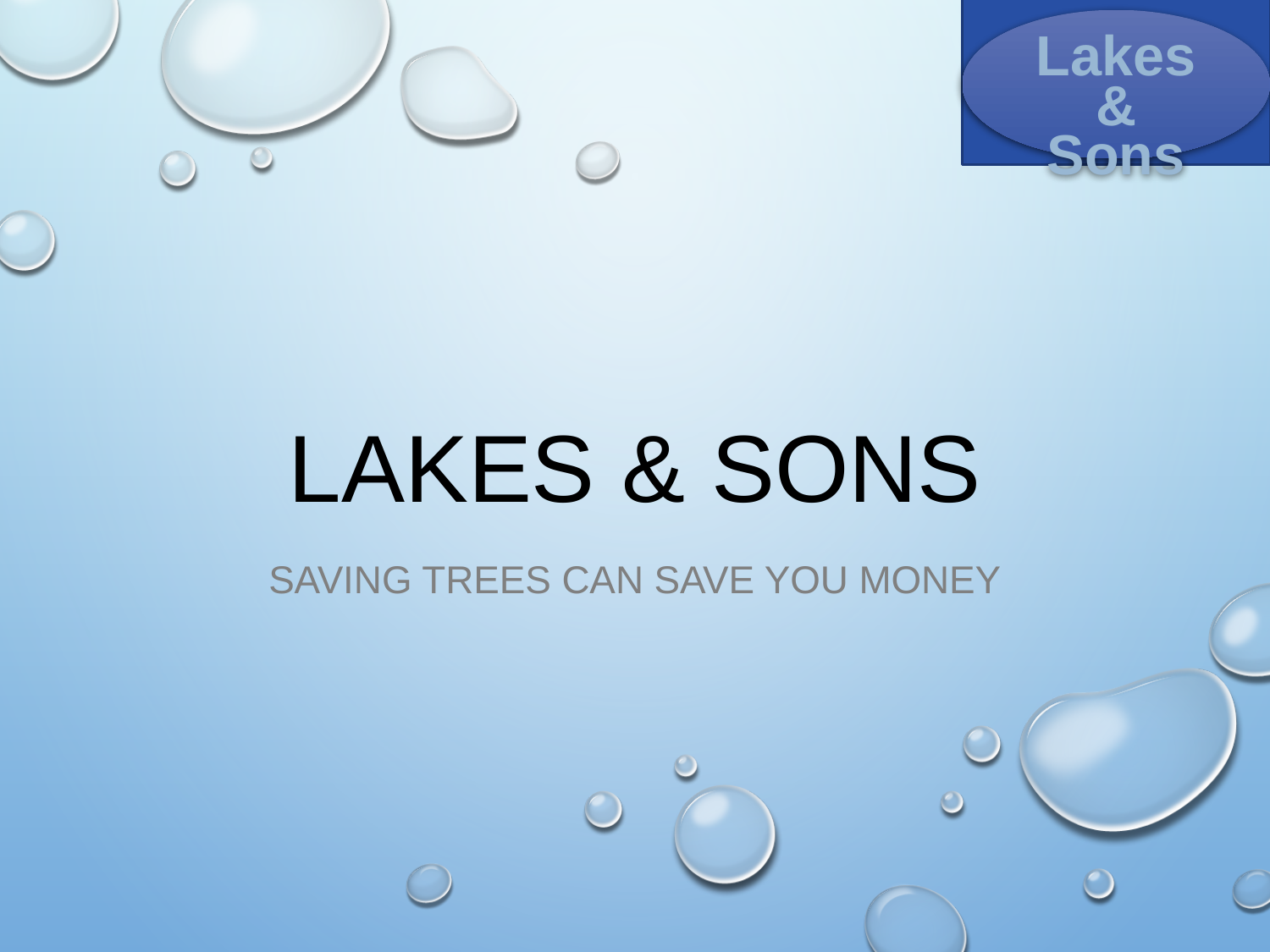

Lakes & Sons
# Lakes & Sons
Saving Trees Can Save You Money